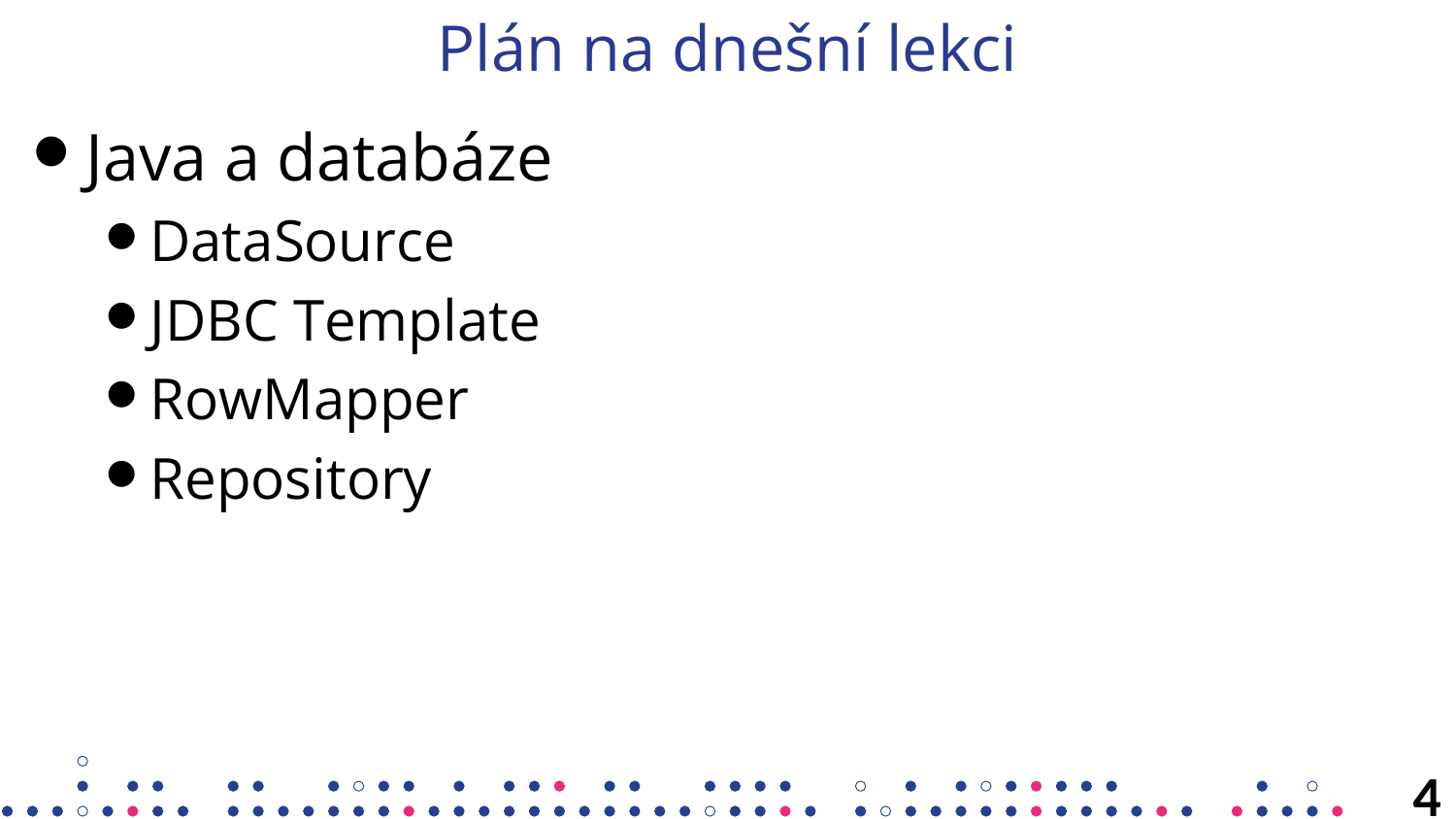

# Plán na dnešní lekci
Java a databáze
DataSource
JDBC Template
RowMapper
Repository

4